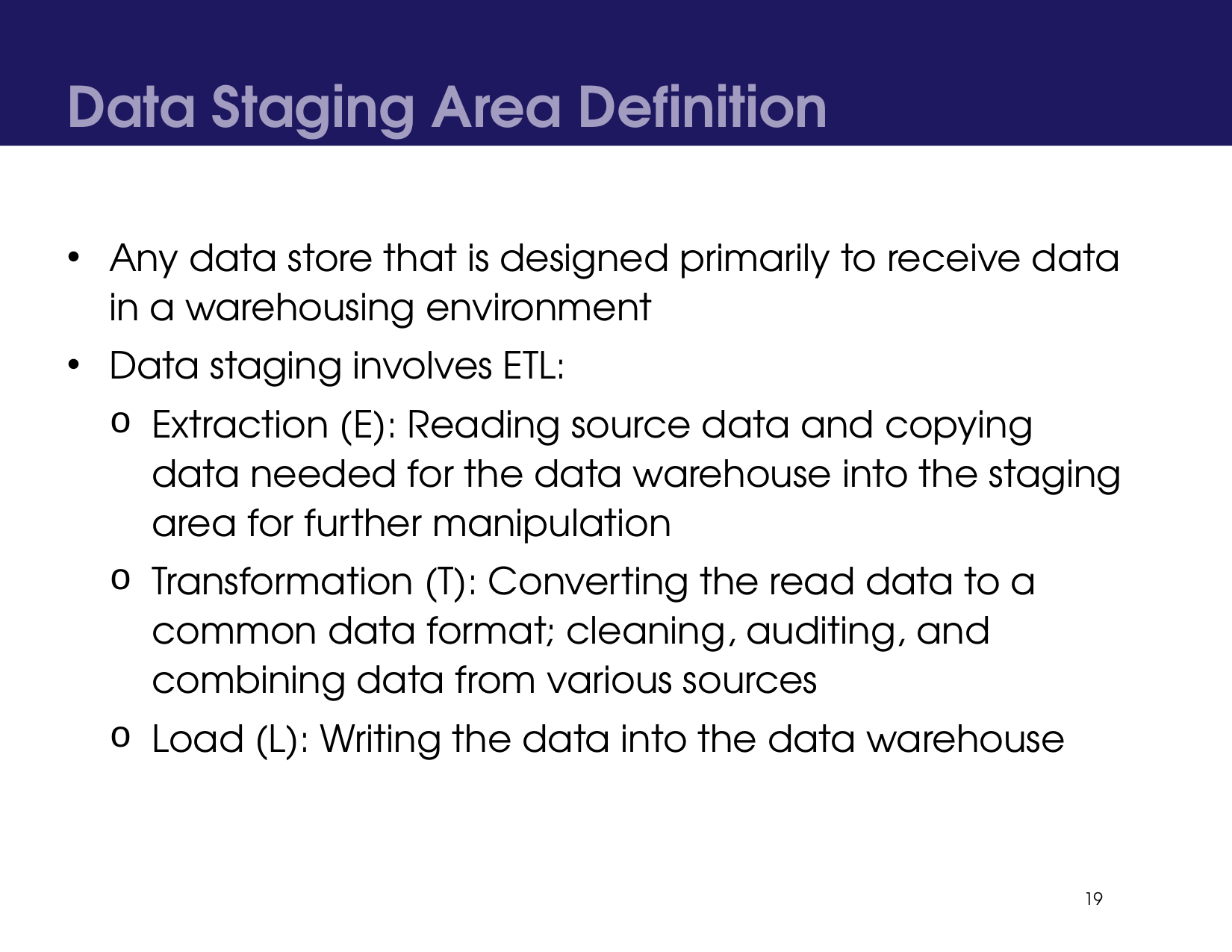

# Data Staging Area Definition
Any data store that is designed primarily to receive data in a warehousing environment
Data staging involves ETL:
Extraction (E): Reading source data and copying data needed for the data warehouse into the staging area for further manipulation
Transformation (T): Converting the read data to a common data format; cleaning, auditing, and combining data from various sources
Load (L): Writing the data into the data warehouse

19